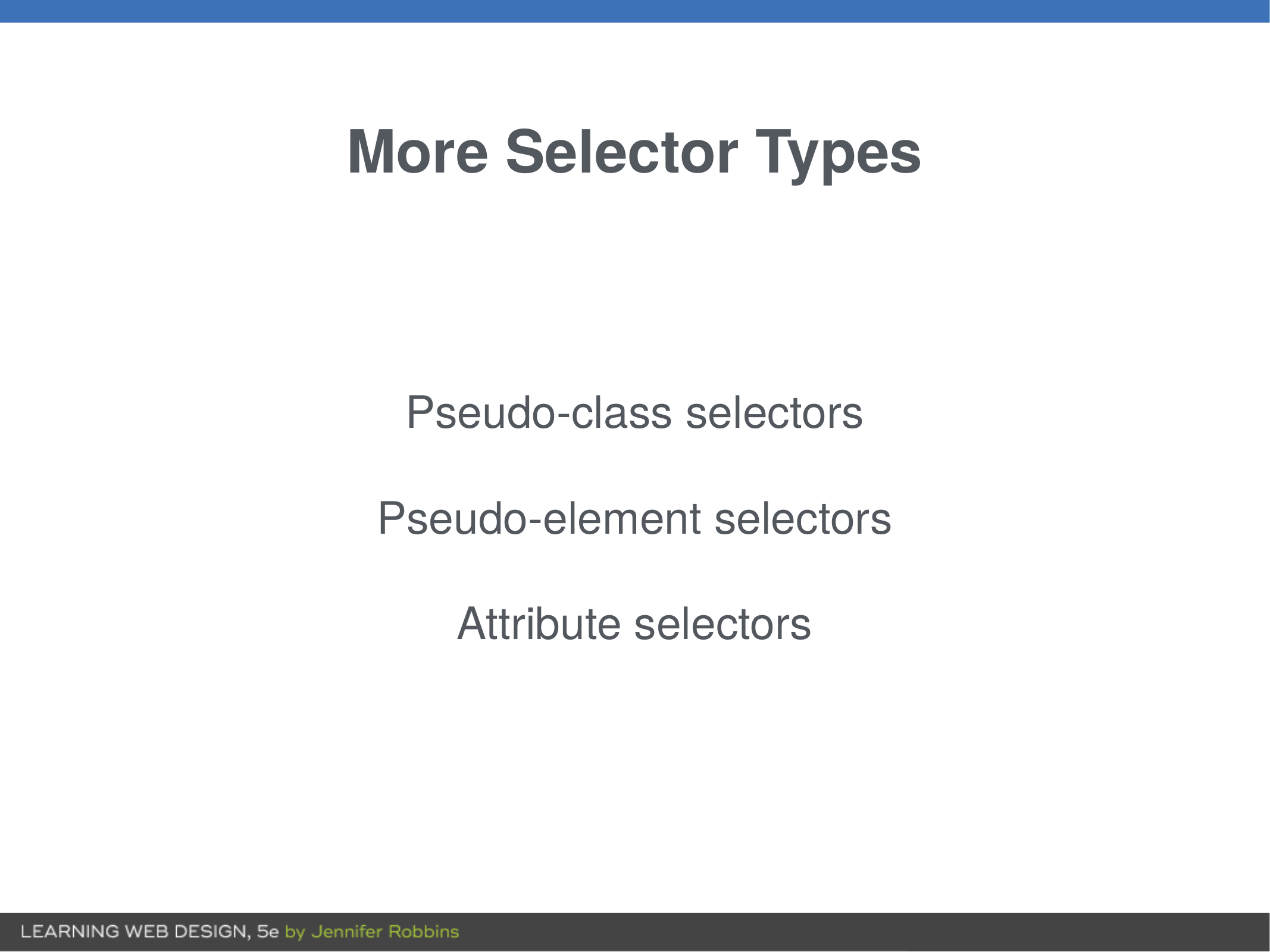

# More Selector Types
Pseudo-class selectors
Pseudo-element selectors
Attribute selectors